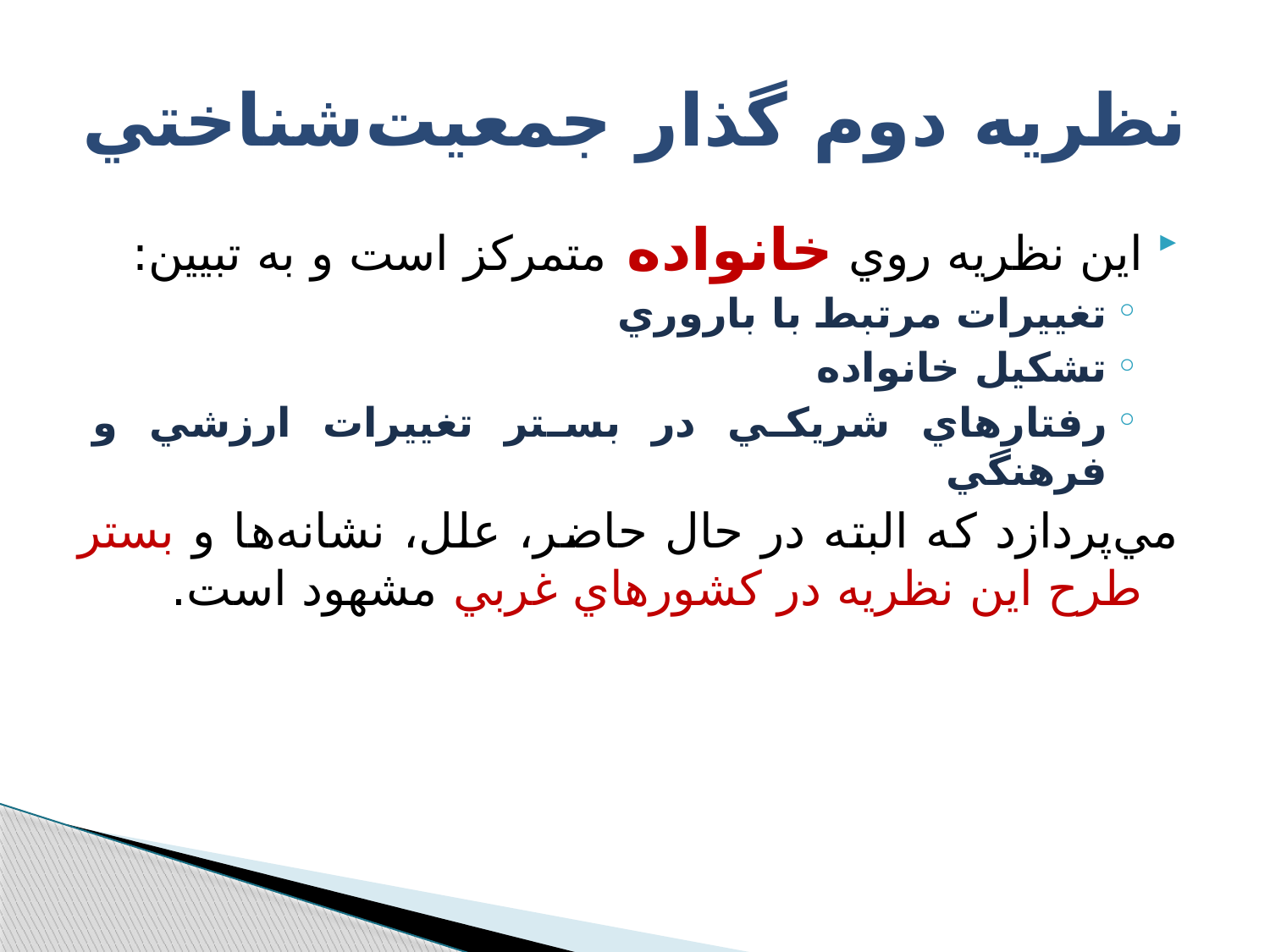

# نظريه دوم گذار جمعيت‌شناختي
اين نظريه روي خانواده متمرکز است و به تبيين:
تغييرات مرتبط با باروري
تشکيل خانواده
رفتارهاي شريکي در بستر تغييرات ارزشي و فرهنگي
مي‌پردازد که البته در حال حاضر، علل، نشانه‌ها و بستر طرح اين نظريه در کشورهاي غربي مشهود است.